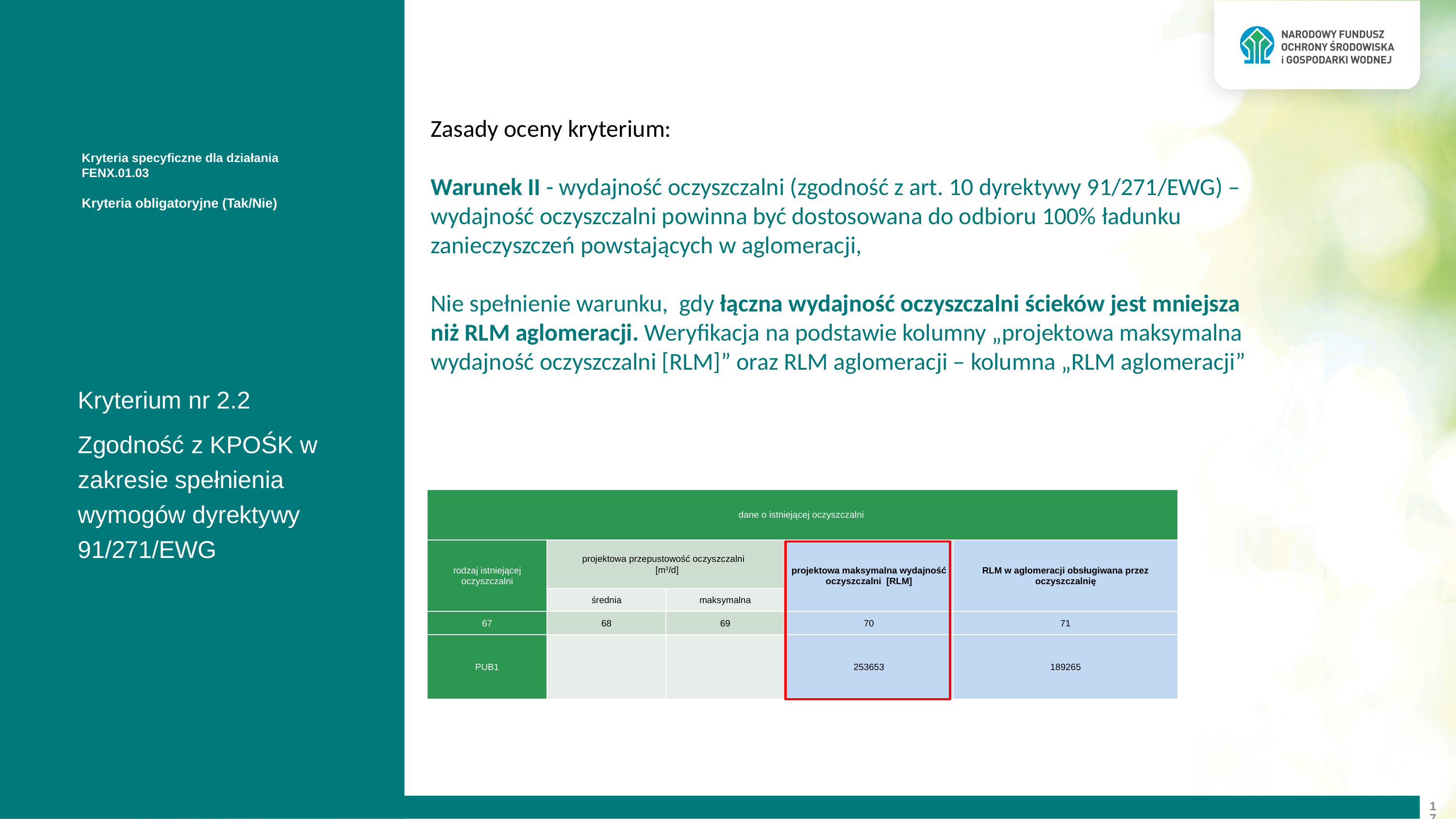

Zasady oceny kryterium:

Warunek II - wydajność oczyszczalni (zgodność z art. 10 dyrektywy 91/271/EWG) –
wydajność oczyszczalni powinna być dostosowana do odbioru 100% ładunku zanieczyszczeń powstających w aglomeracji,

Nie spełnienie warunku,  gdy łączna wydajność oczyszczalni ścieków jest mniejsza niż RLM aglomeracji. Weryfikacja na podstawie kolumny „projektowa maksymalna wydajność oczyszczalni [RLM]” oraz RLM aglomeracji – kolumna „RLM aglomeracji”

Kryteria specyficzne dla działania FENX.01.03
Kryteria obligatoryjne (Tak/Nie)
Kryterium nr 2.2
Zgodność z KPOŚK w zakresie spełnienia wymogów dyrektywy 91/271/EWG
| dane o istniejącej oczyszczalni |  |  |  |  |
| --- | --- | --- | --- | --- |
| rodzaj istniejącej oczyszczalni | projektowa przepustowość oczyszczalni [m3/d] |  | projektowa maksymalna wydajność oczyszczalni [RLM] | RLM w aglomeracji obsługiwana przez oczyszczalnię |
|  | średnia | maksymalna |  |  |
| 67 | 68 | 69 | 70 | 71 |
| PUB1 |  |  | 253653 | 189265 |

17